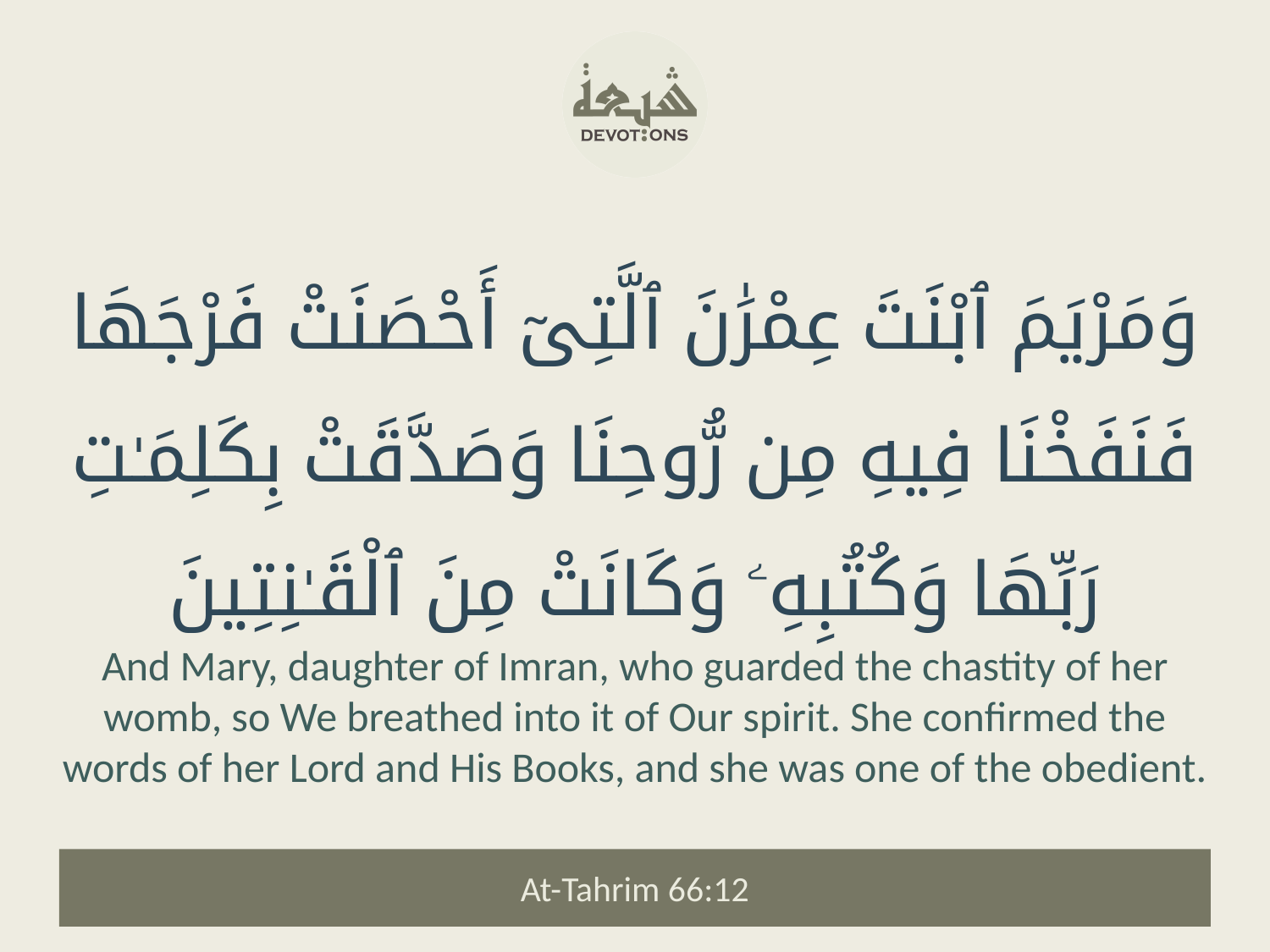

وَمَرْيَمَ ٱبْنَتَ عِمْرَٰنَ ٱلَّتِىٓ أَحْصَنَتْ فَرْجَهَا فَنَفَخْنَا فِيهِ مِن رُّوحِنَا وَصَدَّقَتْ بِكَلِمَـٰتِ رَبِّهَا وَكُتُبِهِۦ وَكَانَتْ مِنَ ٱلْقَـٰنِتِينَ
And Mary, daughter of Imran, who guarded the chastity of her womb, so We breathed into it of Our spirit. She confirmed the words of her Lord and His Books, and she was one of the obedient.
At-Tahrim 66:12